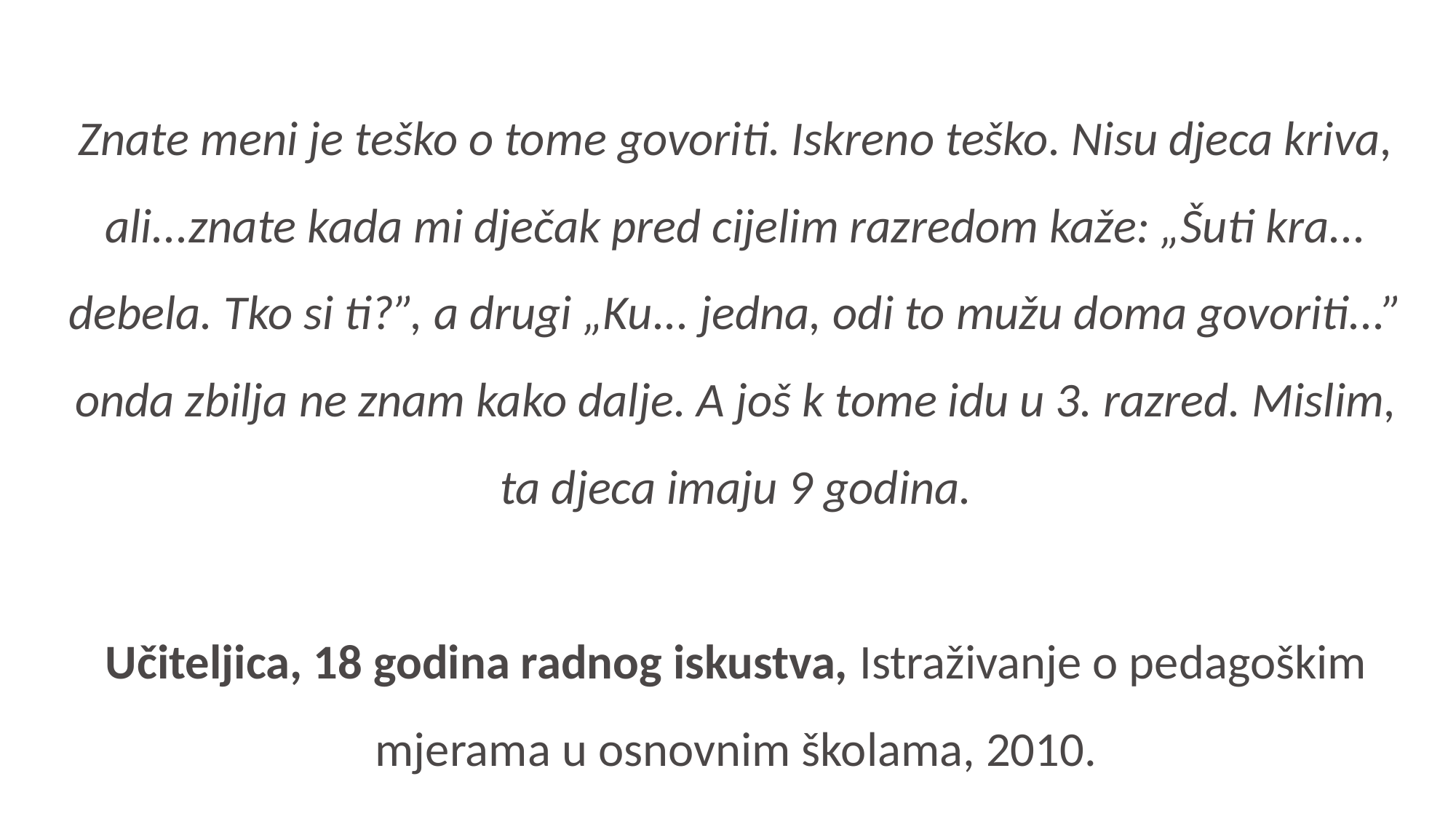

Znate meni je teško o tome govoriti. Iskreno teško. Nisu djeca kriva, ali...znate kada mi dječak pred cijelim razredom kaže: „Šuti kra... debela. Tko si ti?”, a drugi „Ku... jedna, odi to mužu doma govoriti...” onda zbilja ne znam kako dalje. A još k tome idu u 3. razred. Mislim, ta djeca imaju 9 godina.

Učiteljica, 18 godina radnog iskustva, Istraživanje o pedagoškim mjerama u osnovnim školama, 2010.